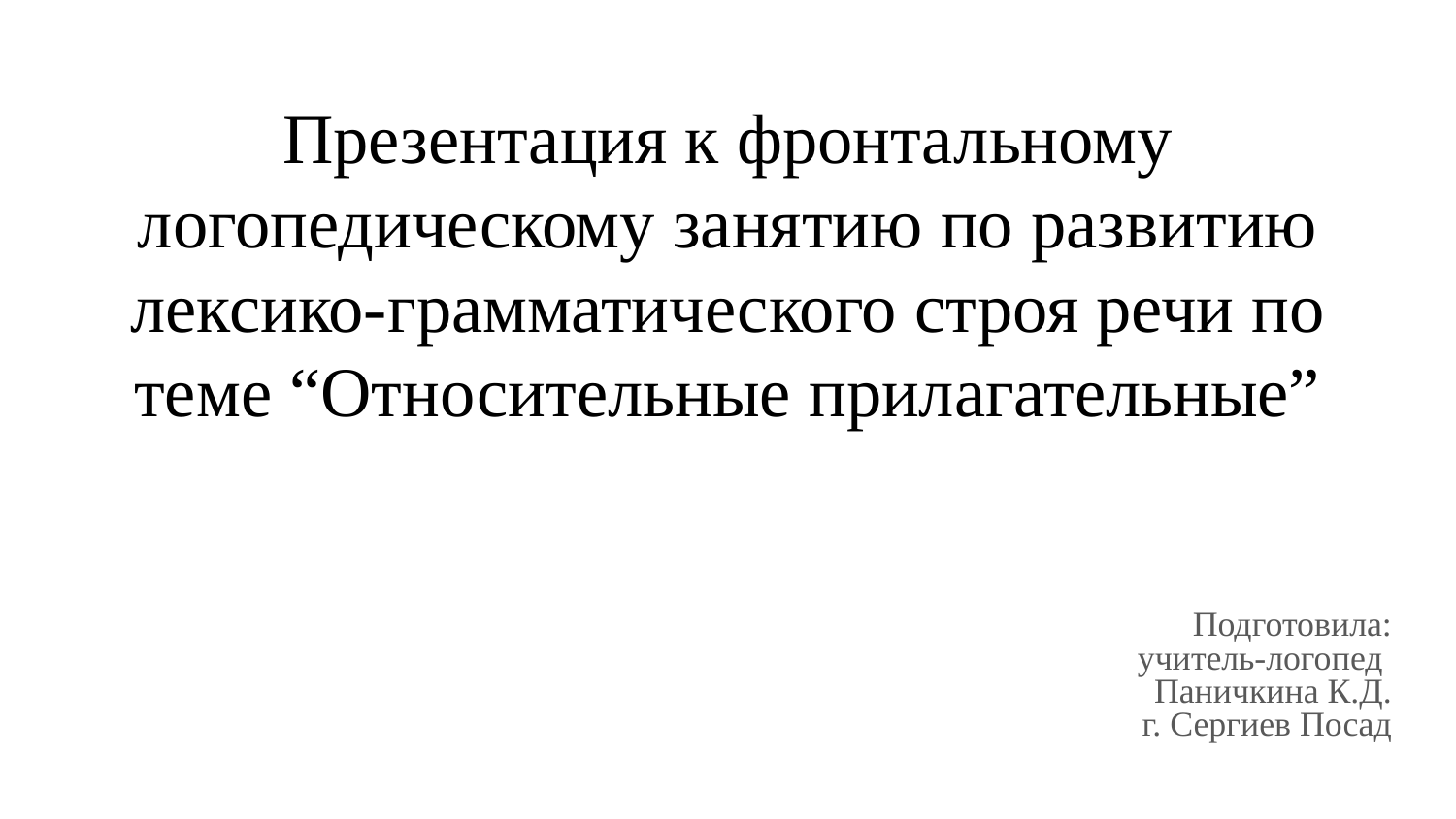

# Презентация к фронтальному логопедическому занятию по развитию лексико-грамматического строя речи по теме “Относительные прилагательные”
Подготовила:
учитель-логопед
Паничкина К.Д.
г. Сергиев Посад